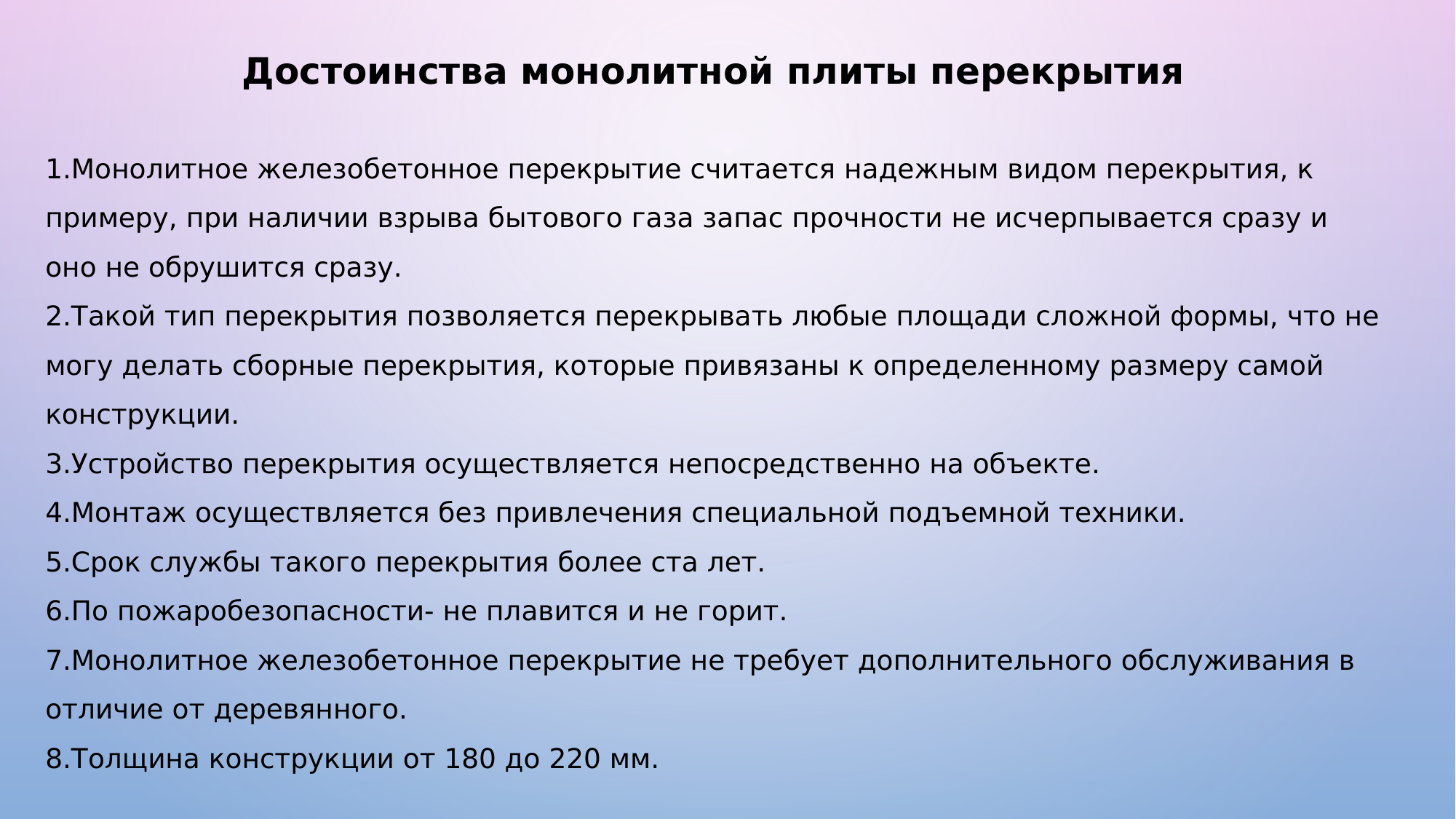

Достоинства монолитной плиты перекрытия

1.Монолитное железобетонное перекрытие считается надежным видом перекрытия, к примеру, при наличии взрыва бытового газа запас прочности не исчерпывается сразу и оно не обрушится сразу.
2.Такой тип перекрытия позволяется перекрывать любые площади сложной формы, что не могу делать сборные перекрытия, которые привязаны к определенному размеру самой конструкции.
3.Устройство перекрытия осуществляется непосредственно на объекте.
4.Монтаж осуществляется без привлечения специальной подъемной техники.
5.Срок службы такого перекрытия более ста лет.
6.По пожаробезопасности- не плавится и не горит.
7.Монолитное железобетонное перекрытие не требует дополнительного обслуживания в отличие от деревянного.
8.Толщина конструкции от 180 до 220 мм.